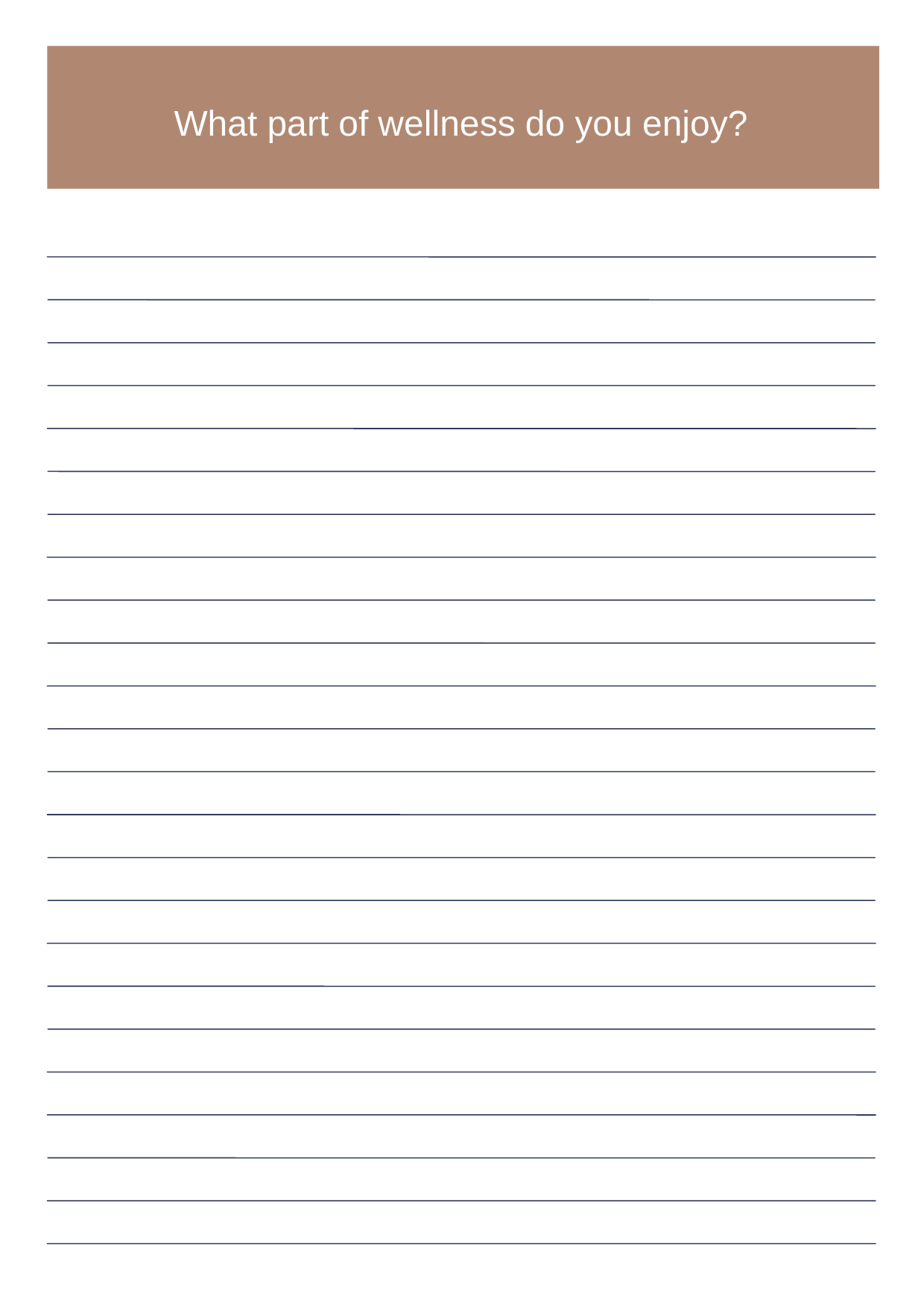

What part of wellness do you enjoy?